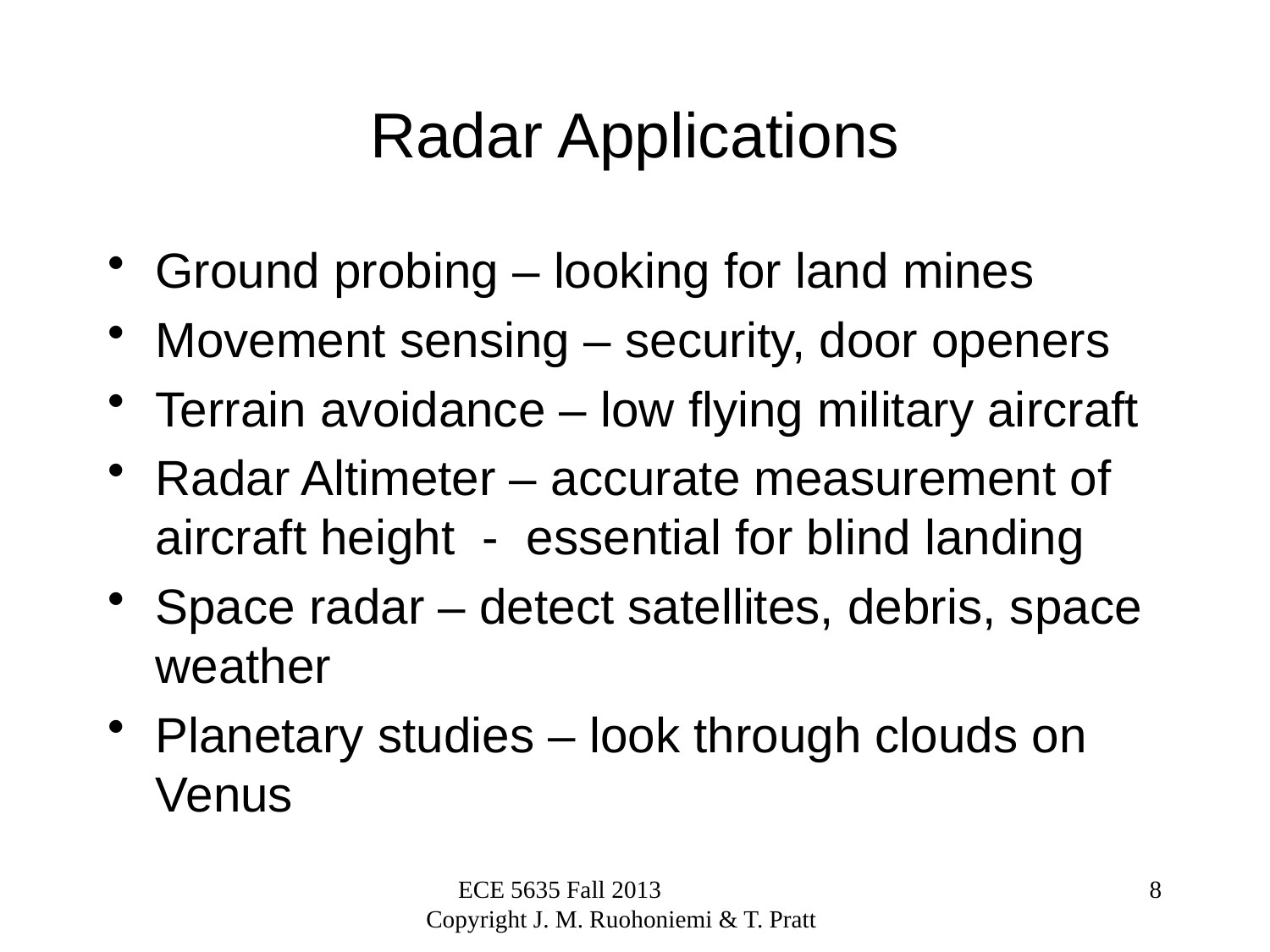

# Radar Applications
Ground probing – looking for land mines
Movement sensing – security, door openers
Terrain avoidance – low flying military aircraft
Radar Altimeter – accurate measurement of aircraft height  -  essential for blind landing
Space radar – detect satellites, debris, space weather
Planetary studies – look through clouds on Venus

ECE 5635 Fall 2013                      Copyright J. M. Ruohoniemi & T. Pratt
8